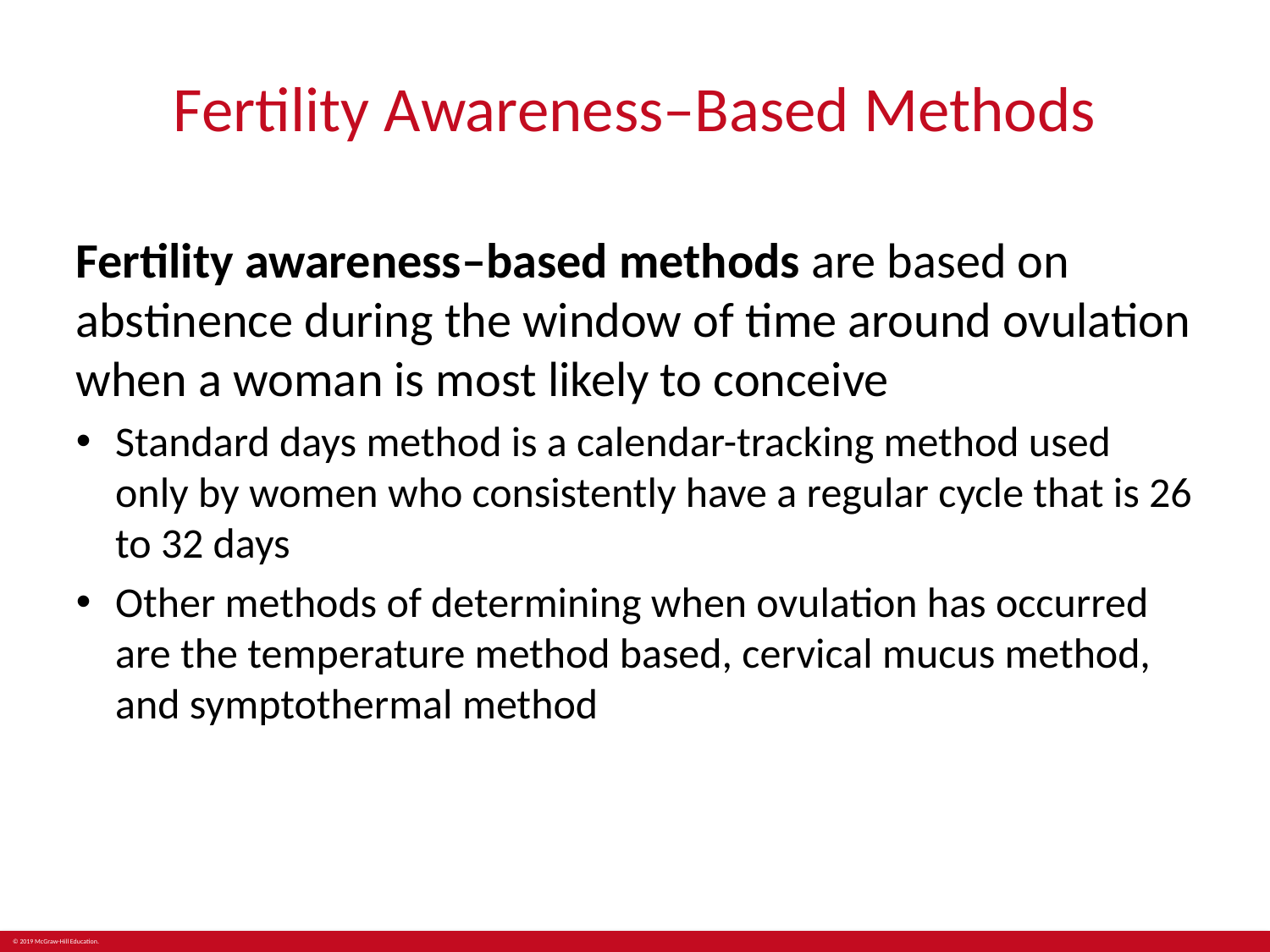

# Fertility Awareness–Based Methods
Fertility awareness–based methods are based on abstinence during the window of time around ovulation when a woman is most likely to conceive
Standard days method is a calendar-tracking method used only by women who consistently have a regular cycle that is 26 to 32 days
Other methods of determining when ovulation has occurred are the temperature method based, cervical mucus method, and symptothermal method